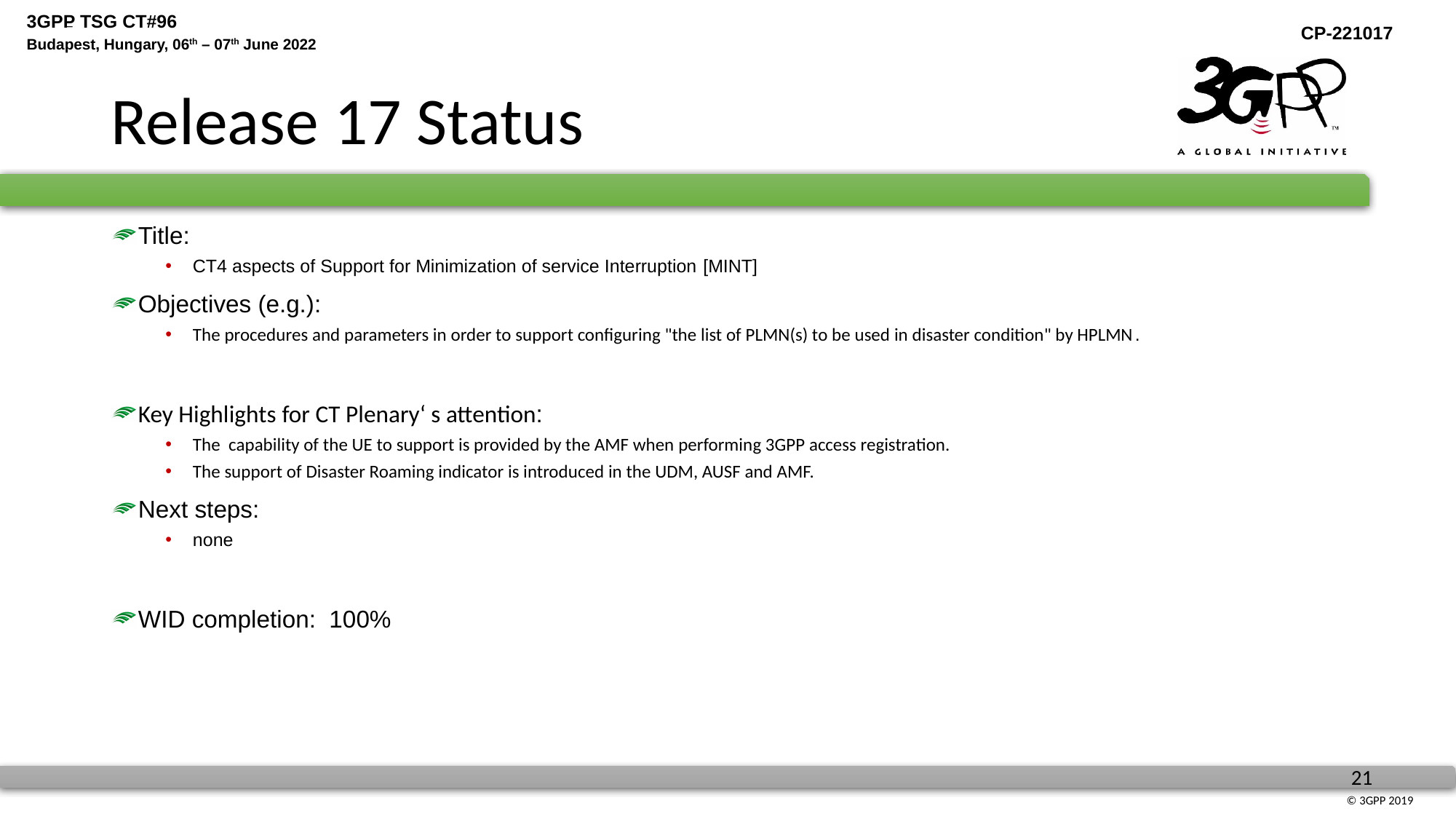

# Release 17 Status
Title:
CT4 aspects of Support for Minimization of service Interruption [MINT]
Objectives (e.g.):
The procedures and parameters in order to support configuring "the list of PLMN(s) to be used in disaster condition" by HPLMN.

Key Highlights for CT Plenary‘ s attention:
The  capability of the UE to support is provided by the AMF when performing 3GPP access registration.
The support of Disaster Roaming indicator is introduced in the UDM, AUSF and AMF.
Next steps:
none

WID completion:  100%